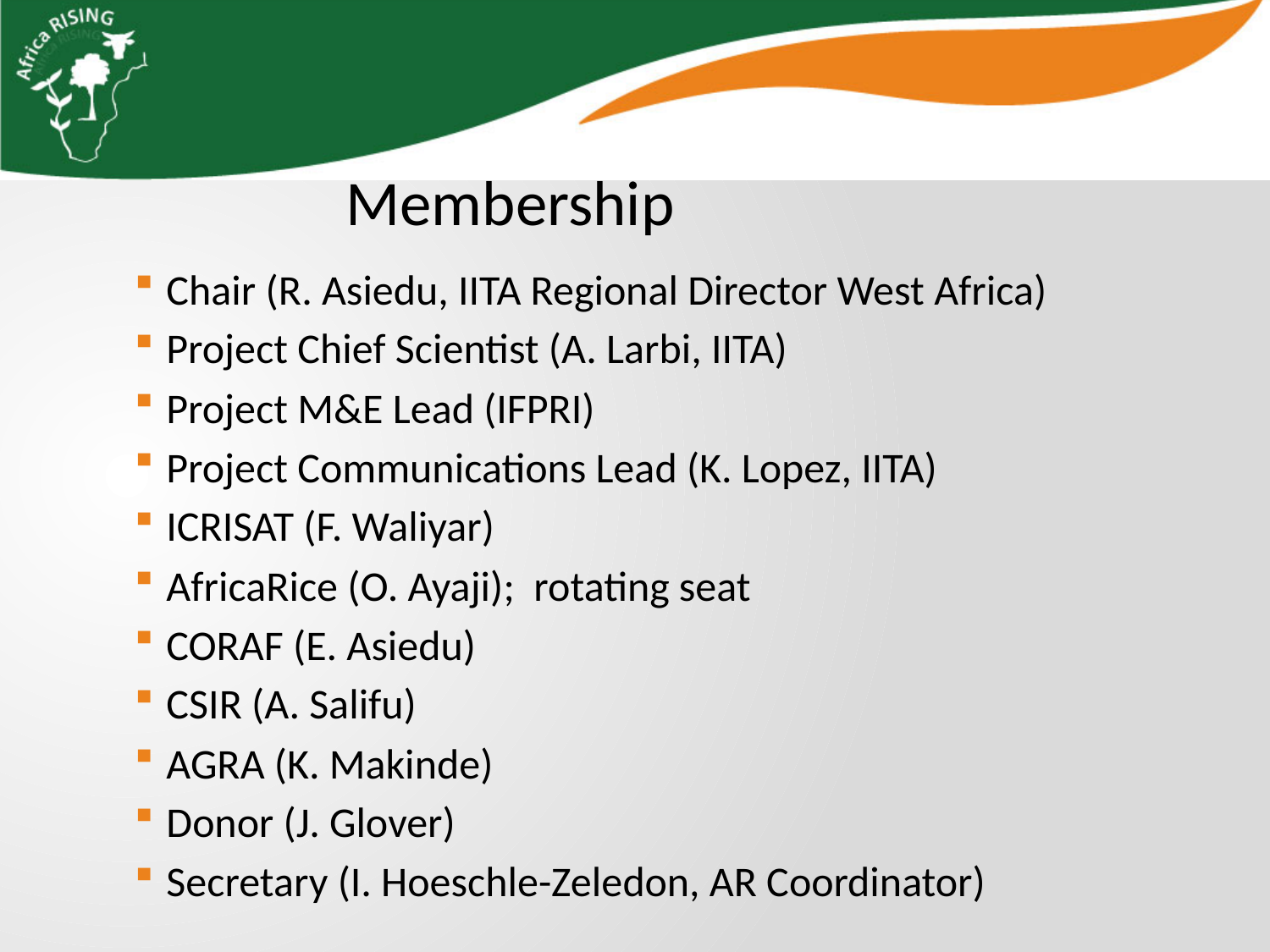

Membership
Chair (R. Asiedu, IITA Regional Director West Africa)
Project Chief Scientist (A. Larbi, IITA)
Project M&E Lead (IFPRI)
Project Communications Lead (K. Lopez, IITA)
ICRISAT (F. Waliyar)
AfricaRice (O. Ayaji);  rotating seat
CORAF (E. Asiedu)
CSIR (A. Salifu)
AGRA (K. Makinde)
Donor (J. Glover)
Secretary (I. Hoeschle-Zeledon, AR Coordinator)